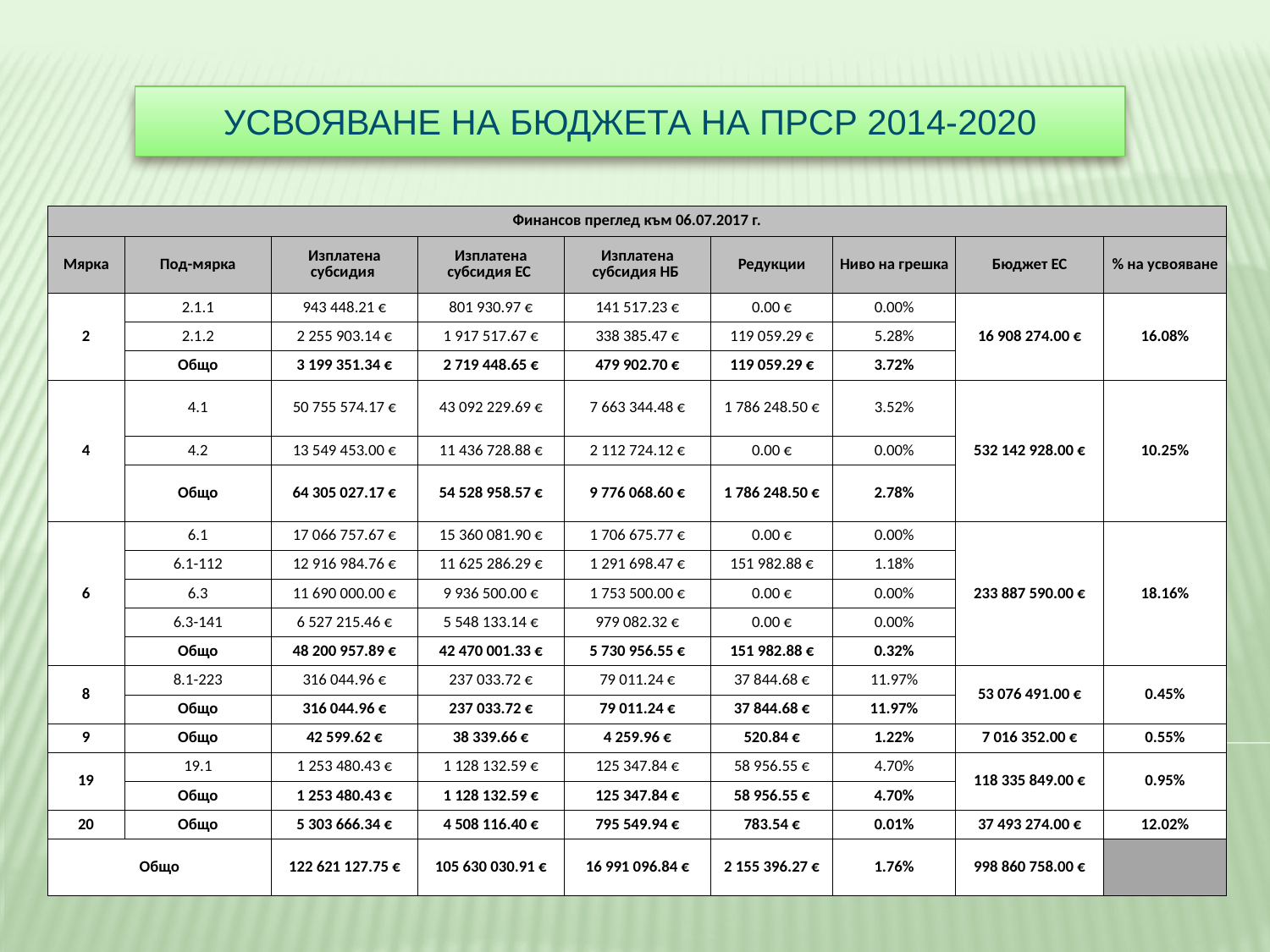

# Усвояване на бюджета на ПРСР 2014-2020
| Финансов преглед към 06.07.2017 г. |  |  |  |  |  |  |  |  |
| --- | --- | --- | --- | --- | --- | --- | --- | --- |
| Мярка | Под-мярка | Изплатена субсидия | Изплатена субсидия ЕС | Изплатена субсидия НБ | Редукции | Ниво на грешка | Бюджет ЕС | % на усвояване |
| 2 | 2.1.1 | 943 448.21 € | 801 930.97 € | 141 517.23 € | 0.00 € | 0.00% | 16 908 274.00 € | 16.08% |
|  | 2.1.2 | 2 255 903.14 € | 1 917 517.67 € | 338 385.47 € | 119 059.29 € | 5.28% |  |  |
|  | Общо | 3 199 351.34 € | 2 719 448.65 € | 479 902.70 € | 119 059.29 € | 3.72% |  |  |
| 4 | 4.1 | 50 755 574.17 € | 43 092 229.69 € | 7 663 344.48 € | 1 786 248.50 € | 3.52% | 532 142 928.00 € | 10.25% |
|  | 4.2 | 13 549 453.00 € | 11 436 728.88 € | 2 112 724.12 € | 0.00 € | 0.00% |  |  |
|  | Общо | 64 305 027.17 € | 54 528 958.57 € | 9 776 068.60 € | 1 786 248.50 € | 2.78% |  |  |
| 6 | 6.1 | 17 066 757.67 € | 15 360 081.90 € | 1 706 675.77 € | 0.00 € | 0.00% | 233 887 590.00 € | 18.16% |
|  | 6.1-112 | 12 916 984.76 € | 11 625 286.29 € | 1 291 698.47 € | 151 982.88 € | 1.18% |  |  |
|  | 6.3 | 11 690 000.00 € | 9 936 500.00 € | 1 753 500.00 € | 0.00 € | 0.00% |  |  |
|  | 6.3-141 | 6 527 215.46 € | 5 548 133.14 € | 979 082.32 € | 0.00 € | 0.00% |  |  |
|  | Общо | 48 200 957.89 € | 42 470 001.33 € | 5 730 956.55 € | 151 982.88 € | 0.32% |  |  |
| 8 | 8.1-223 | 316 044.96 € | 237 033.72 € | 79 011.24 € | 37 844.68 € | 11.97% | 53 076 491.00 € | 0.45% |
|  | Общо | 316 044.96 € | 237 033.72 € | 79 011.24 € | 37 844.68 € | 11.97% |  |  |
| 9 | Общо | 42 599.62 € | 38 339.66 € | 4 259.96 € | 520.84 € | 1.22% | 7 016 352.00 € | 0.55% |
| 19 | 19.1 | 1 253 480.43 € | 1 128 132.59 € | 125 347.84 € | 58 956.55 € | 4.70% | 118 335 849.00 € | 0.95% |
|  | Общо | 1 253 480.43 € | 1 128 132.59 € | 125 347.84 € | 58 956.55 € | 4.70% |  |  |
| 20 | Общо | 5 303 666.34 € | 4 508 116.40 € | 795 549.94 € | 783.54 € | 0.01% | 37 493 274.00 € | 12.02% |
| Общо |  | 122 621 127.75 € | 105 630 030.91 € | 16 991 096.84 € | 2 155 396.27 € | 1.76% | 998 860 758.00 € |  |